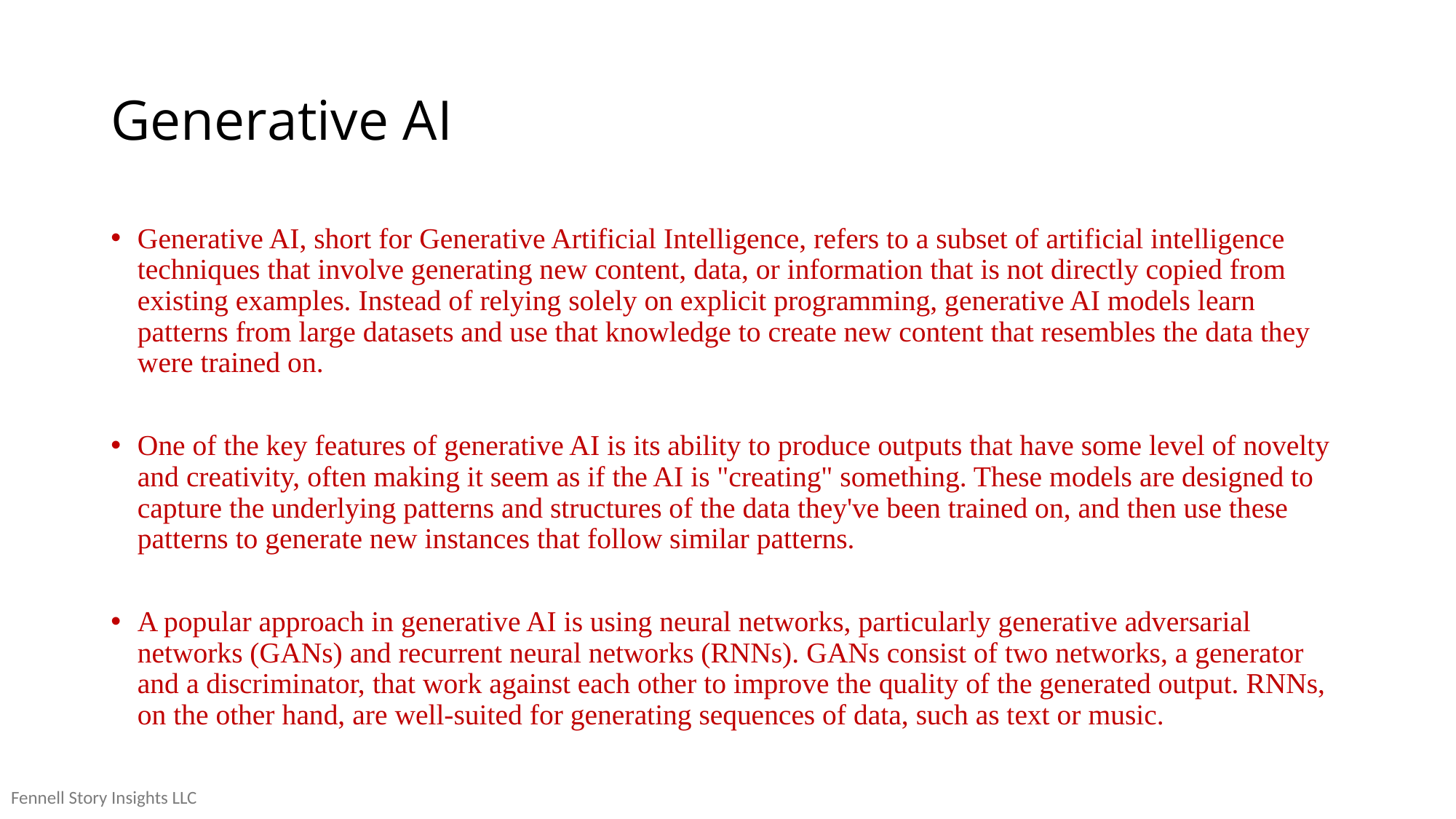

# Generative AI
Generative AI, short for Generative Artificial Intelligence, refers to a subset of artificial intelligence techniques that involve generating new content, data, or information that is not directly copied from existing examples. Instead of relying solely on explicit programming, generative AI models learn patterns from large datasets and use that knowledge to create new content that resembles the data they were trained on.

One of the key features of generative AI is its ability to produce outputs that have some level of novelty and creativity, often making it seem as if the AI is "creating" something. These models are designed to capture the underlying patterns and structures of the data they've been trained on, and then use these patterns to generate new instances that follow similar patterns.

A popular approach in generative AI is using neural networks, particularly generative adversarial networks (GANs) and recurrent neural networks (RNNs). GANs consist of two networks, a generator and a discriminator, that work against each other to improve the quality of the generated output. RNNs, on the other hand, are well-suited for generating sequences of data, such as text or music.

Fennell Story Insights LLC